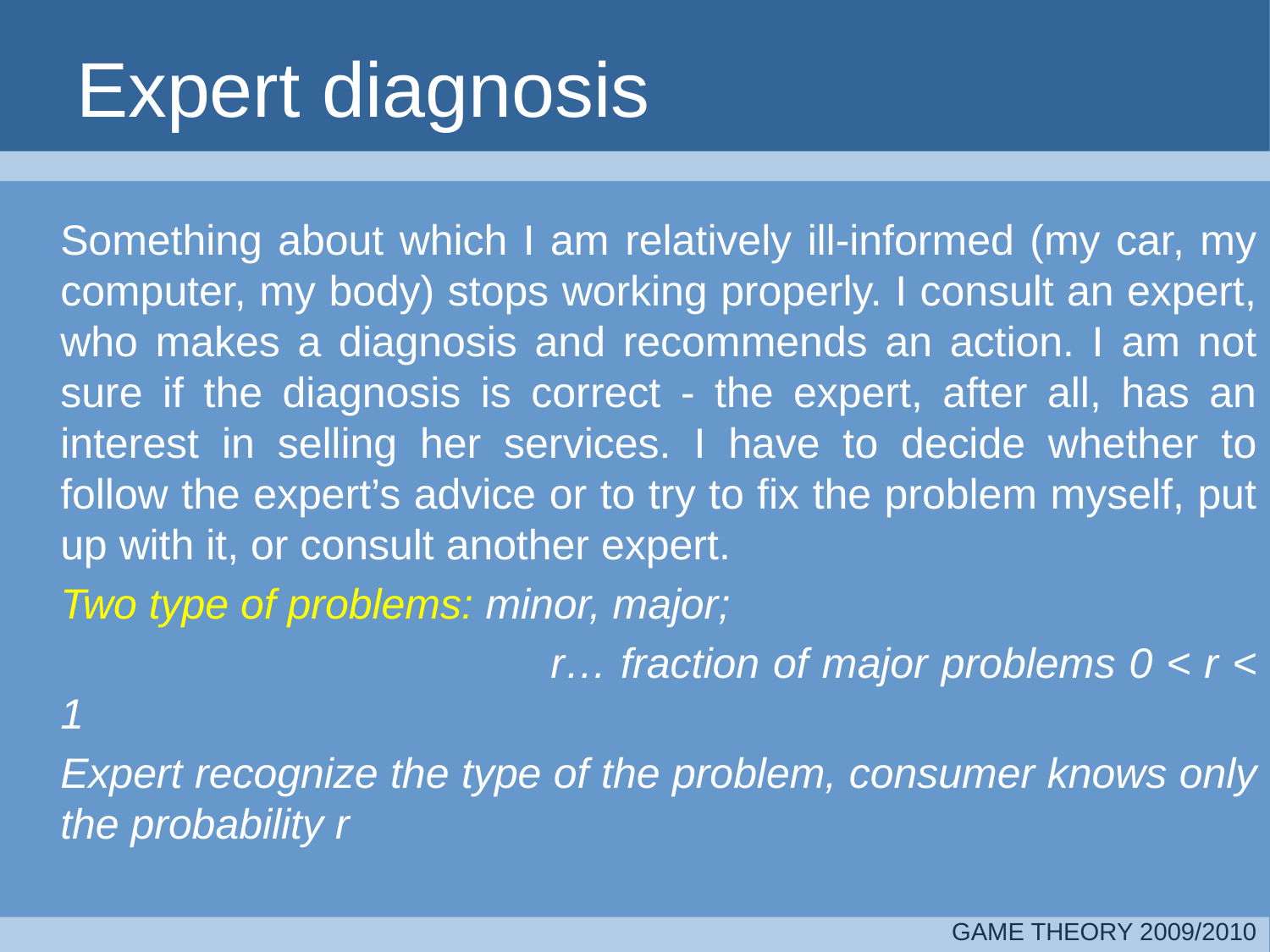

# Expert diagnosis
	Something about which I am relatively ill-informed (my car, my computer, my body) stops working properly. I consult an expert, who makes a diagnosis and recommends an action. I am not sure if the diagnosis is correct - the expert, after all, has an interest in selling her services. I have to decide whether to follow the expert’s advice or to try to fix the problem myself, put up with it, or consult another expert.
	Two type of problems: minor, major;
				        r… fraction of major problems 0 < r < 1
	Expert recognize the type of the problem, consumer knows only the probability r

GAME THEORY 2009/2010